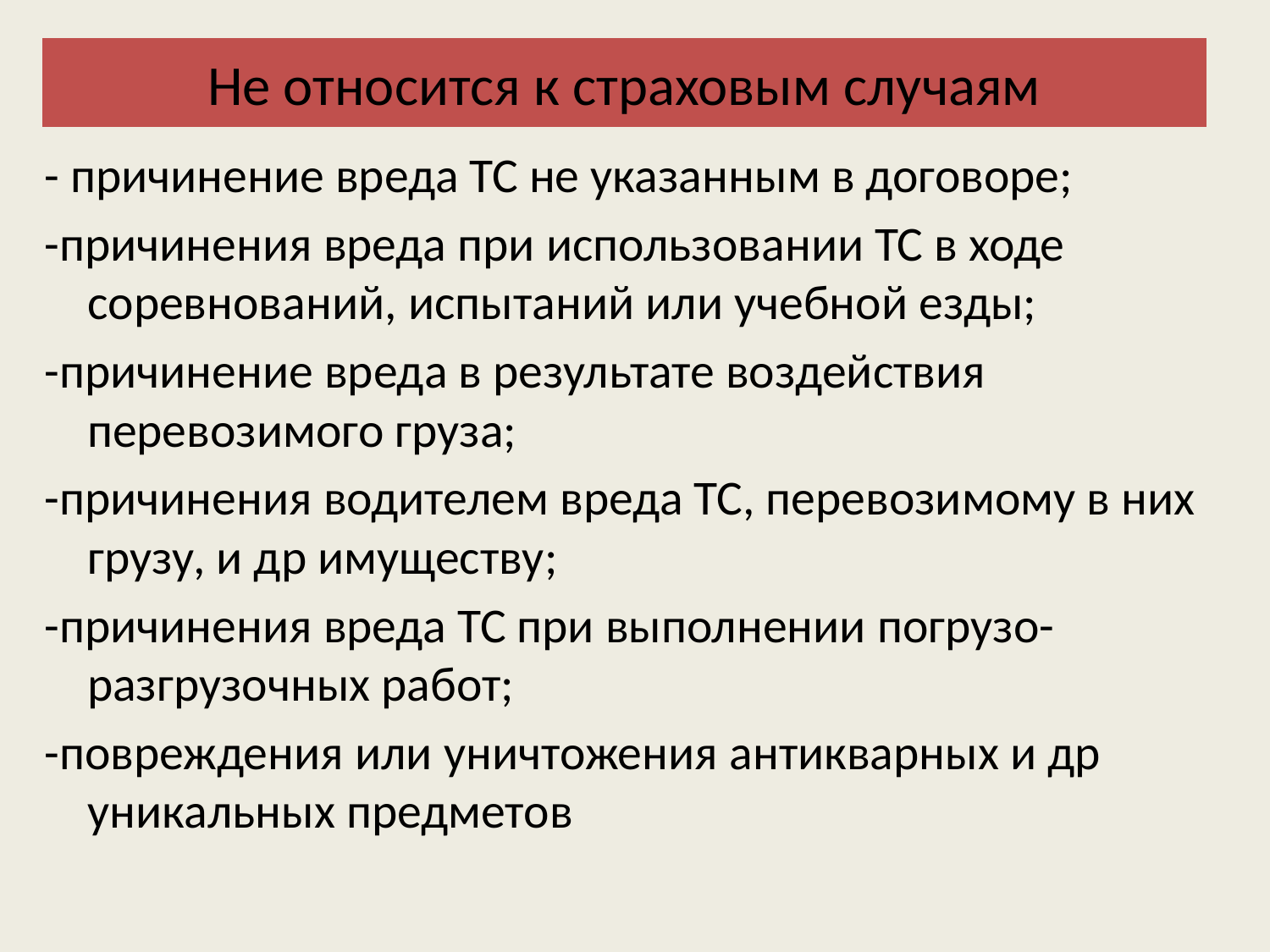

# Не относится к страховым случаям
- причинение вреда ТС не указанным в договоре;
-причинения вреда при использовании ТС в ходе соревнований, испытаний или учебной езды;
-причинение вреда в результате воздействия перевозимого груза;
-причинения водителем вреда ТС, перевозимому в них грузу, и др имуществу;
-причинения вреда ТС при выполнении погрузо-разгрузочных работ;
-повреждения или уничтожения антикварных и др уникальных предметов